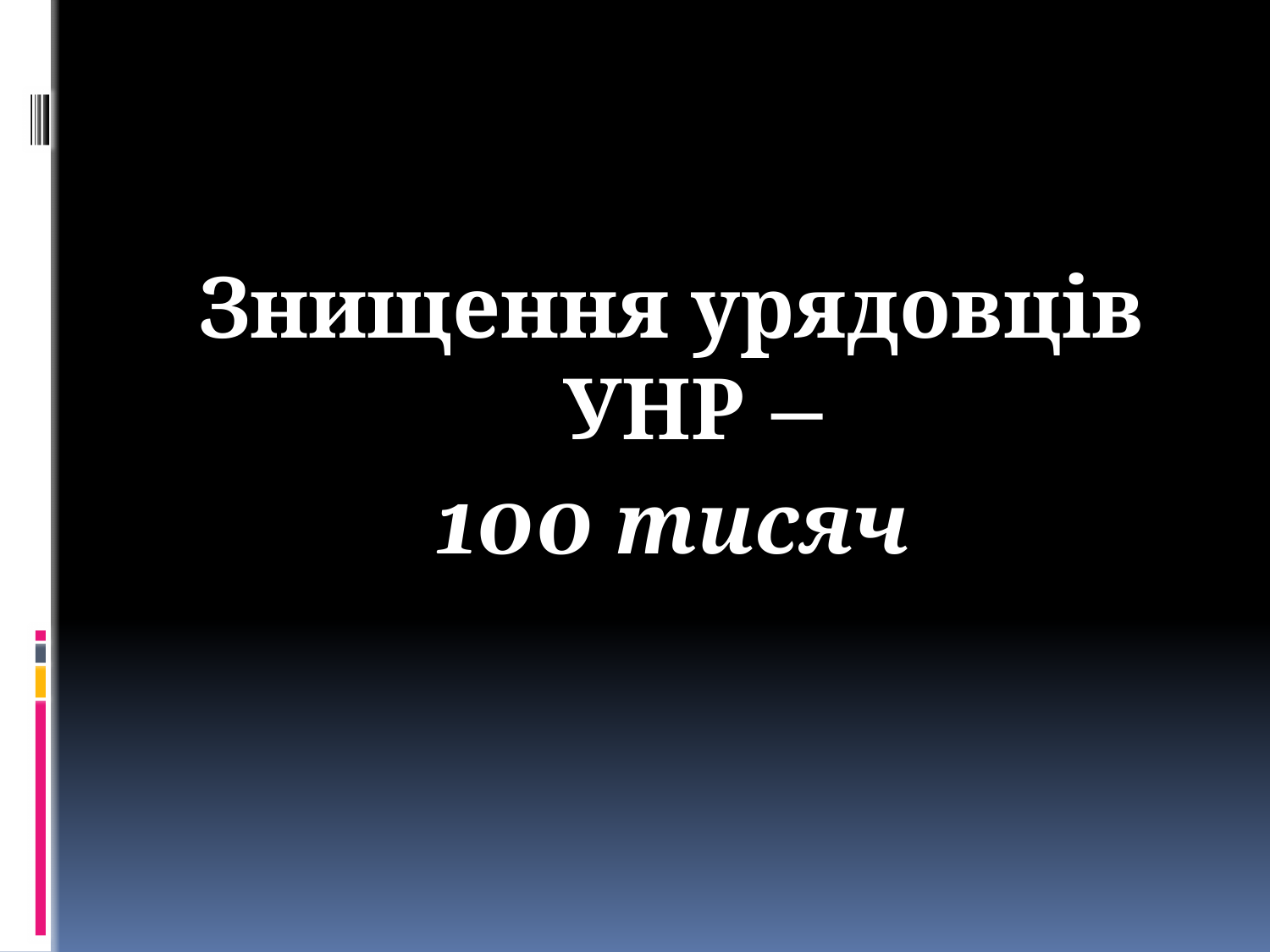

#
Знищення урядовців УНР –
100 тисяч